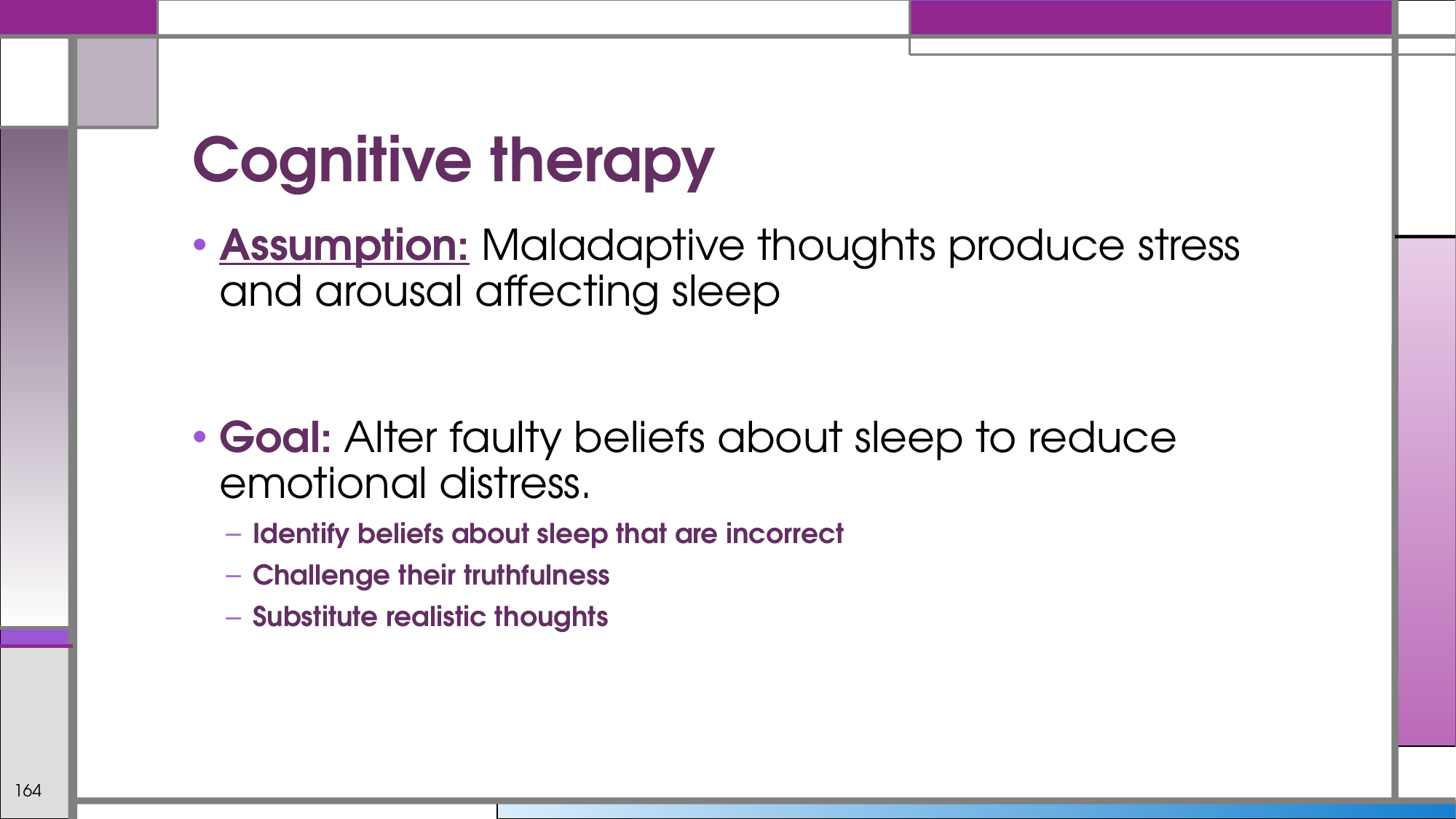

# Cognitive therapy
Assumption: Maladaptive thoughts produce stress and arousal affecting sleep

Goal: Alter faulty beliefs about sleep to reduce emotional distress.
Identify beliefs about sleep that are incorrect
Challenge their truthfulness
Substitute realistic thoughts

164